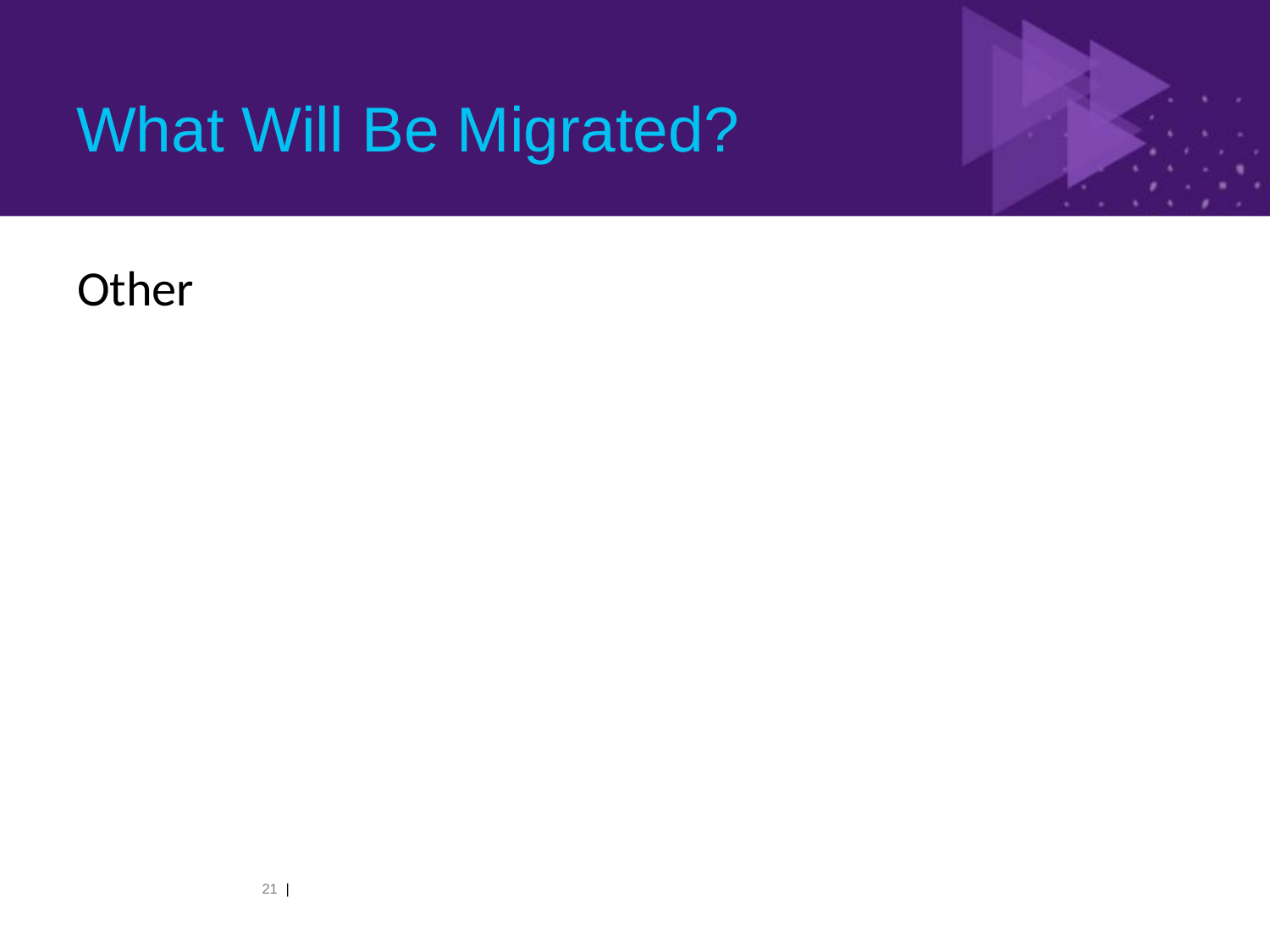

# What Will Be Migrated?
Other
Tasks
Notes
Contacts
Public delegates
Folder permissions
Custom forms
Outlook settings (e.g. Folder favorites)

21  |  Microsoft Confidential